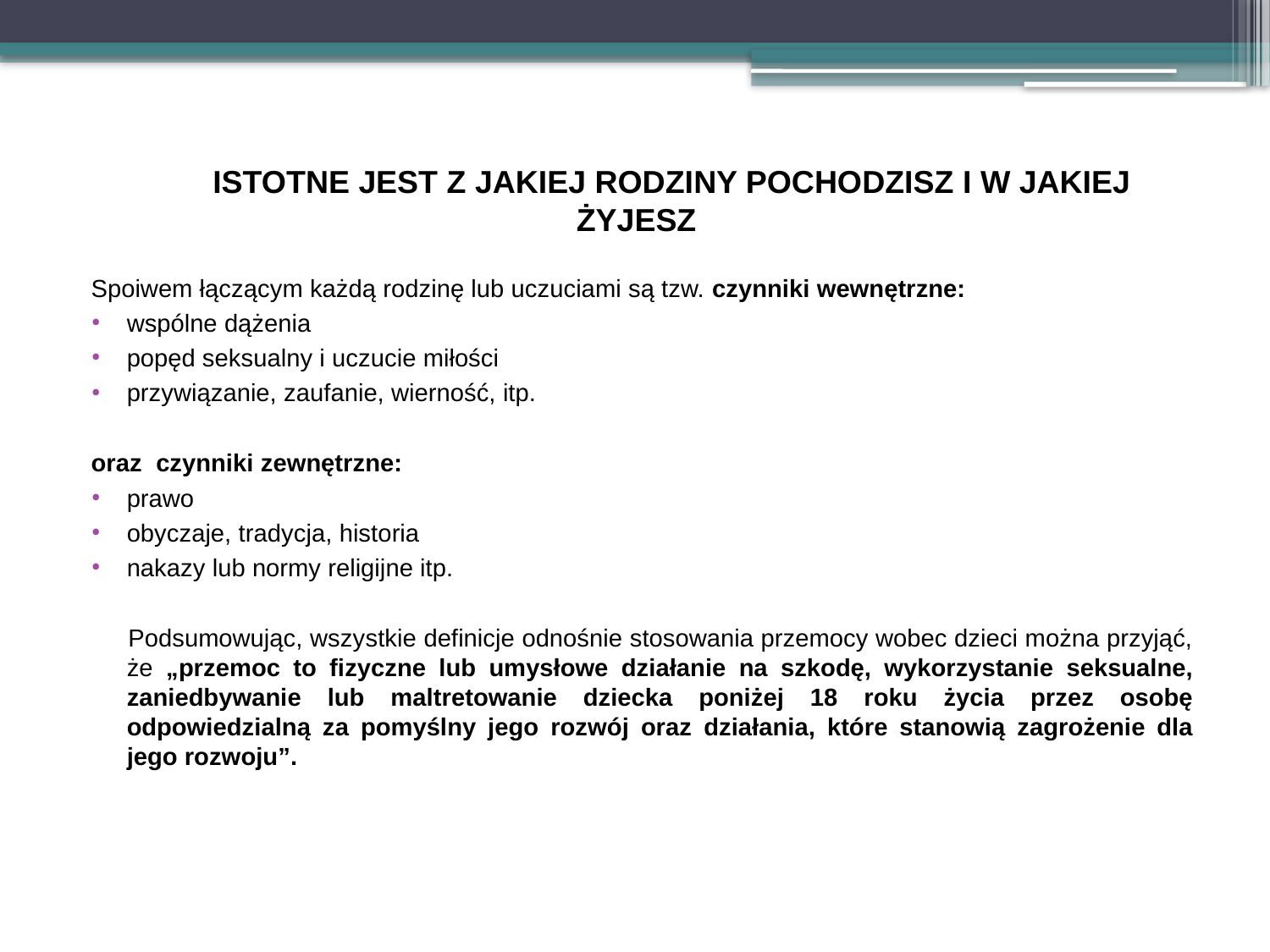

# ISTOTNE JEST Z JAKIEJ RODZINY POCHODZISZ I W JAKIEJ ŻYJESZ
Spoiwem łączącym każdą rodzinę lub uczuciami są tzw. czynniki wewnętrzne:
wspólne dążenia
popęd seksualny i uczucie miłości
przywiązanie, zaufanie, wierność, itp.

oraz  czynniki zewnętrzne:
prawo
obyczaje, tradycja, historia
nakazy lub normy religijne itp.

     Podsumowując, wszystkie definicje odnośnie stosowania przemocy wobec dzieci można przyjąć, że „przemoc to fizyczne lub umysłowe działanie na szkodę, wykorzystanie seksualne, zaniedbywanie lub maltretowanie dziecka poniżej 18 roku życia przez osobę odpowiedzialną za pomyślny jego rozwój oraz działania, które stanowią zagrożenie dla jego rozwoju”.